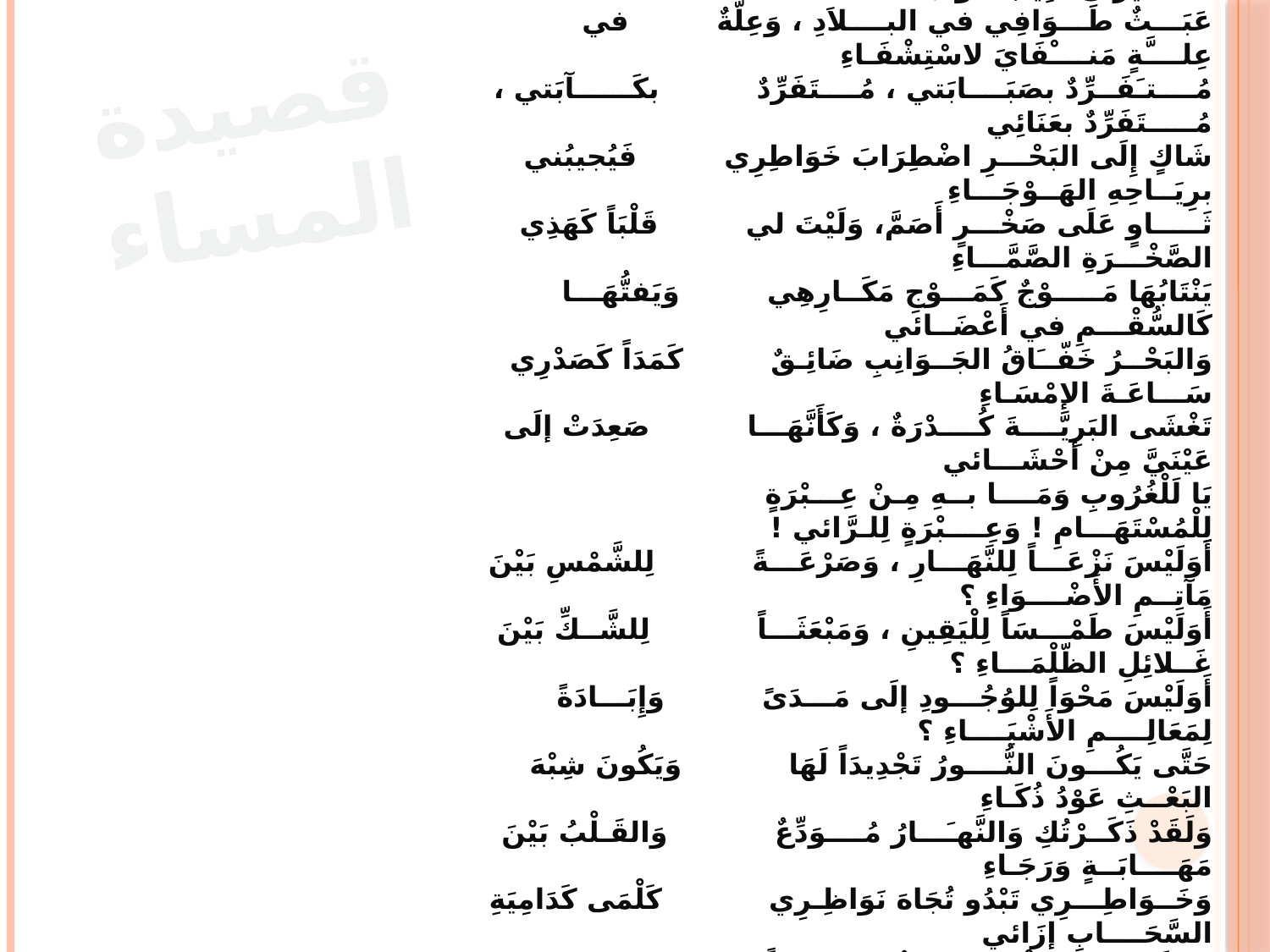

دَاءٌ أَلَــــــمَّ فخِلْـــتُ فيهِ شِفَــائي           من صَبْوَتي ، فتَضَاعَفَتْ بُرَحَـائي
يَــا لَلضَّعيفَينِ ! اسْتــَبَدَّا بي ، ومَـــا          في الظُّلْمِ مثلُ تَحَكُّمِ الضُّعَفَــاءِ
قَلْـــبٌ أَذَابَتـــْهُ الصَّبَــابَةُ وَالجَـوَى          وَغِــلاَلَــةٌ رَثَّــتْ مِـــنَ الأَدْوَاءِ
إِنّــِي أَقَمــــْتُ عَلَى التَّعِلَّةِ بالمُــنَى          في غُــــرْبَةٍ قَالُـوا : تَكُونُ دَوَائي
إِنْ يَشْفِ هَذَا الجسْمَ طِيبُ هَوَائِهَا          أَيُلَطِّفُ النِّــــيرَانَ طِيبُ هَوَاءِ ؟
عَبَـــثٌ طَـــوَافِي في البــــلاَدِ ، وَعِلَّةٌ         في عِلــــَّةٍ مَنــــْفَايَ لاسْتِشْفَـاءِ
مُــــتـَفَــرِّدٌ بصَبَــــابَتي ، مُــــتَفَرِّدٌ          بكَــــــآبَتي ، مُـــــتَفَرِّدٌ بعَنَائِي
شَاكٍ إِلَى البَحْـــرِ اضْطِرَابَ خَوَاطِرِي         فَيُجيبُني برِيَــاحِهِ الهَــوْجَـــاءِ
ثَـــــاوٍ عَلَى صَخْـــرٍ أَصَمَّ، وَلَيْتَ لي         قَلْبَاً كَهَذِي الصَّخْـــرَةِ الصَّمَّـــاءِ
يَنْتَابُهَا مَـــــوْجٌ كَمَـــوْجِ مَكَــارِهِي         وَيَفتُّهَـــا كَالسُّقْـــمِ في أَعْضَــائي
وَالبَحْــرُ خَفّــَاقُ الجَــوَانِبِ ضَائِـقٌ         كَمَدَاً كَصَدْرِي سَـــاعَـةَ الإمْسَـاءِ
تَغْشَى البَرِيَّــــةَ كُــــدْرَةٌ ، وَكَأَنَّهَـــا          صَعِدَتْ إلَى عَيْنَيَّ مِنْ أَحْشَـــائي
يَا لَلْغُرُوبِ وَمَــــا بــهِ مِـنْ عِـــبْرَةٍ          لِلْمُسْتَهَـــامِ ! وَعِــــبْرَةٍ لِلـرَّائي !
أَوَلَيْسَ نَزْعَـــاً لِلنَّهَـــارِ ، وَصَرْعَـــةً          لِلشَّمْسِ بَيْنَ مَآتِــمِ الأَضْــــوَاءِ ؟
أَوَلَيْسَ طَمْـــسَاً لِلْيَقِينِ ، وَمَبْعَثَـــاً           لِلشَّــكِّ بَيْنَ غَــلائِلِ الظّلْمَـــاءِ ؟
أَوَلَيْسَ مَحْوَاً لِلوُجُـــودِ إلَى مَـــدَىً          وَإِبَـــادَةً لِمَعَالِــــمِ الأَشْيَــــاءِ ؟
حَتَّى يَكُـــونَ النُّــــورُ تَجْدِيدَاً لَهَا           وَيَكُونَ شِبْهَ البَعْــثِ عَوْدُ ذُكَـاءِ
وَلَقَدْ ذَكَــرْتُكِ وَالنَّهـَـــارُ مُــــوَدِّعٌ           وَالقَـلْبُ بَيْنَ مَهَــــابَــةٍ وَرَجَـاءِ
وَخَــوَاطِـــرِي تَبْدُو تُجَاهَ نَوَاظِـرِي           كَلْمَى كَدَامِيَةِ السَّحَــــابِ إزَائي
وَالدَّمْعُ مِنْ جَفْني يَسِيلُ مُشَعْشَعَاً           بسَنَى الشُّعَــاعِ الغَـارِبِ المُتَرَائي
وَالشَّمْسُ في شَفَـقٍ يَسِيلُ نُضَـــارُهُ           فَــوْقَ العَقِيقِ عَلَى ذُرَىً سَوْدَاءِ
مَرَّتْ خِـــلاَلَ غَـمَـامَتَيْنِ تَحَــــدُّرَاً            وَتَقَطَّرَتْ كَــالدَّمْعَةِ الحَمْــــرَاءِ
فَكَـــأَنَّ آخِــرُ دَمْعَةٍ لِلْكَــوْن ِ قَـدْ            مُزِجَتْ بــآخِرِ أَدْمُـعِي لرِثَـــائي
وَكَأَنَّني آنَـسْــتُ يَــوْمِـي زَائِــــلاً            فَرَأَيْتُ في المِرْآةِ كَيْفَ مَسَـــــائي

قصيدة المساء